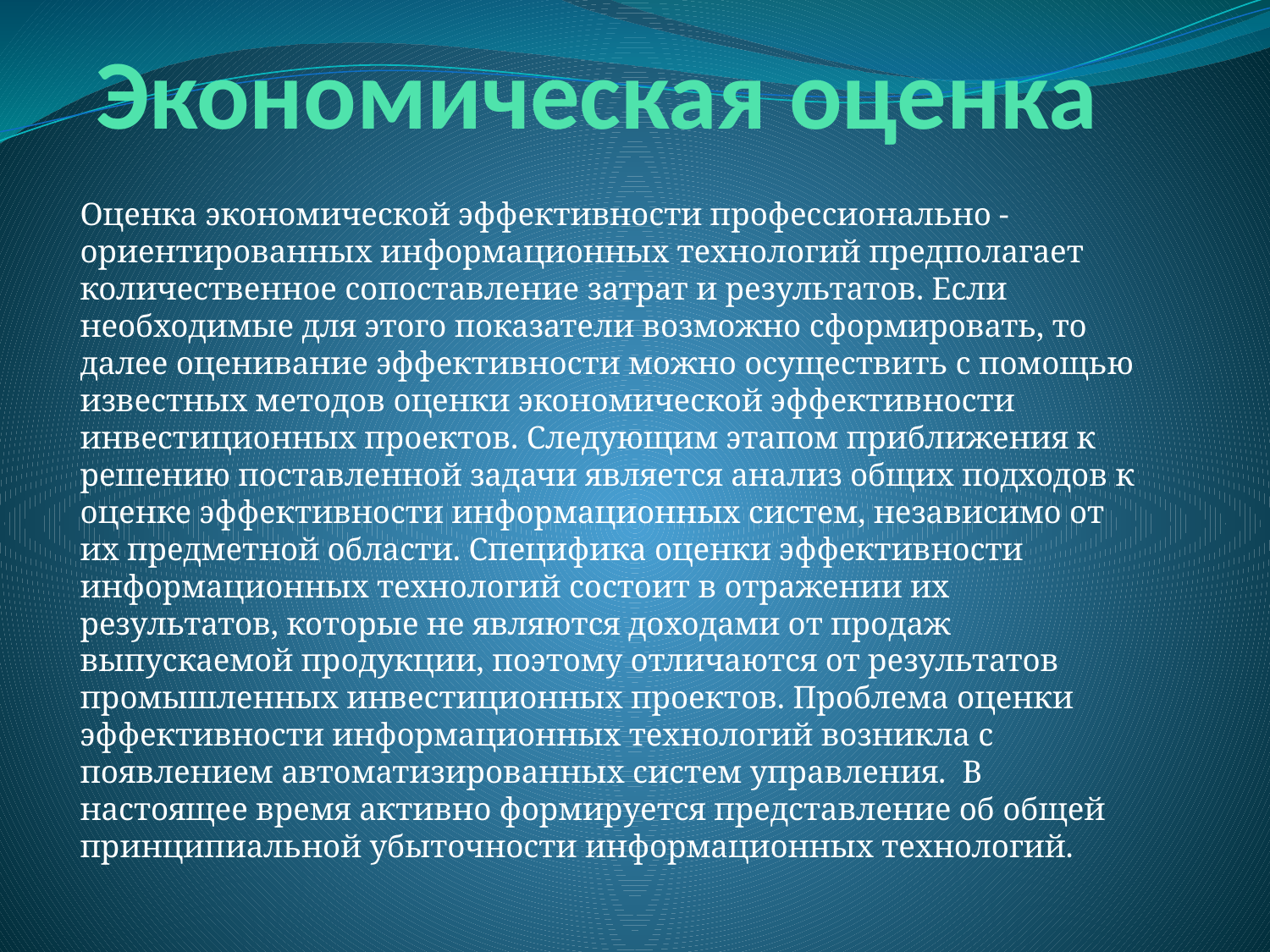

# Экономическая оценка
Оценка экономической эффективности профессионально - ориентированных информационных технологий предполагает количественное сопоставление затрат и результатов. Если необходимые для этого показатели возможно сформировать, то далее оценивание эффективности можно осуществить с помощью известных методов оценки экономической эффективности инвестиционных проектов. Следующим этапом приближения к решению поставленной задачи является анализ общих подходов к оценке эффективности информационных систем, независимо от их предметной области. Специфика оценки эффективности информационных технологий состоит в отражении их результатов, которые не являются доходами от продаж выпускаемой продукции, поэтому отличаются от результатов промышленных инвестиционных проектов. Проблема оценки эффективности информационных технологий возникла с появлением автоматизированных систем управления.  В настоящее время активно формируется представление об общей принципиальной убыточности информационных технологий.